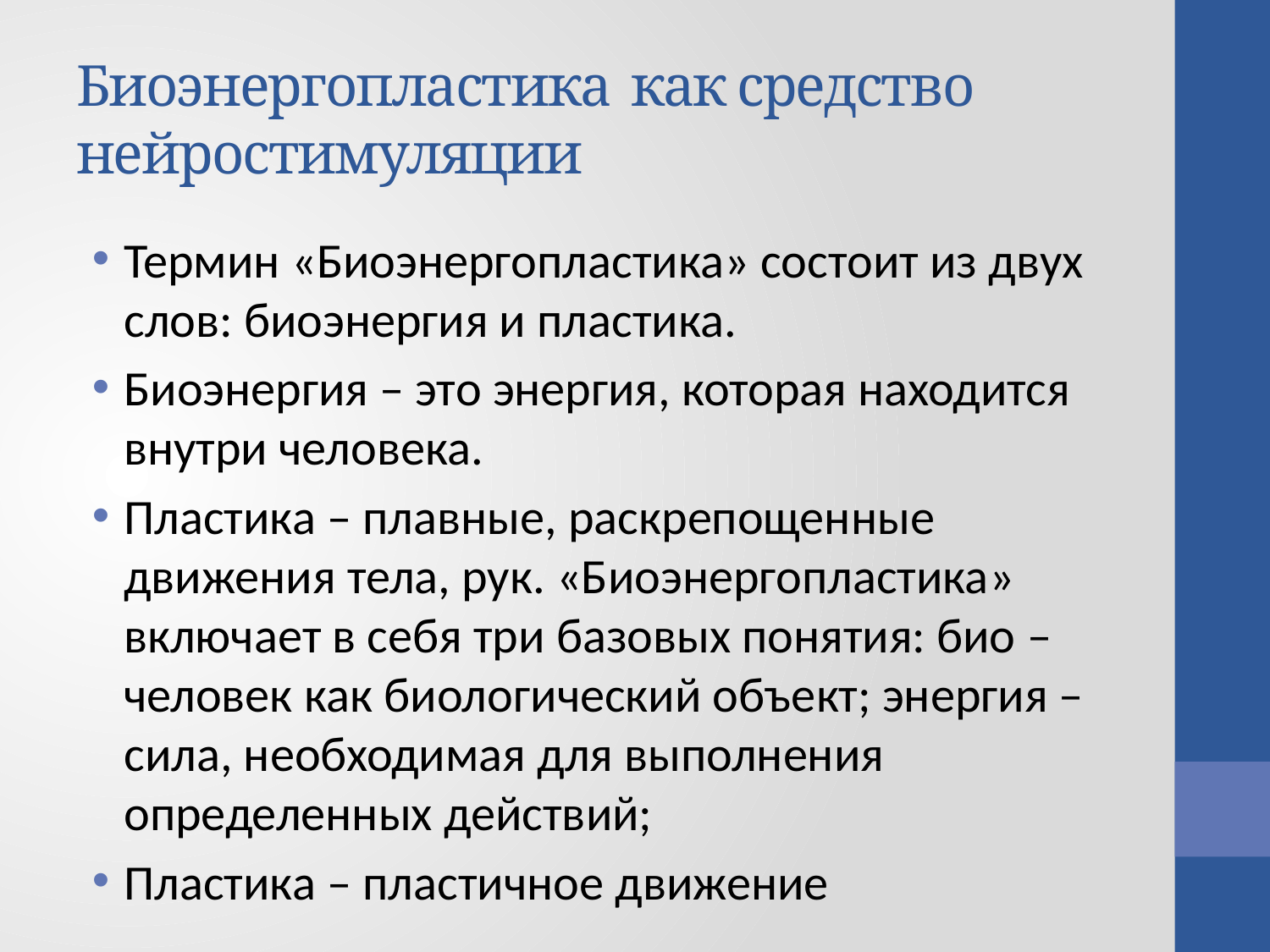

# Биоэнергопластика  как средство нейростимуляции
Термин «Биоэнергопластика» состоит из двух слов: биоэнергия и пластика.
Биоэнергия – это энергия, которая находится внутри человека.
Пластика – плавные, раскрепощенные движения тела, рук. «Биоэнергопластика» включает в себя три базовых понятия: био – человек как биологический объект; энергия – сила, необходимая для выполнения определенных действий;
Пластика – пластичное движение